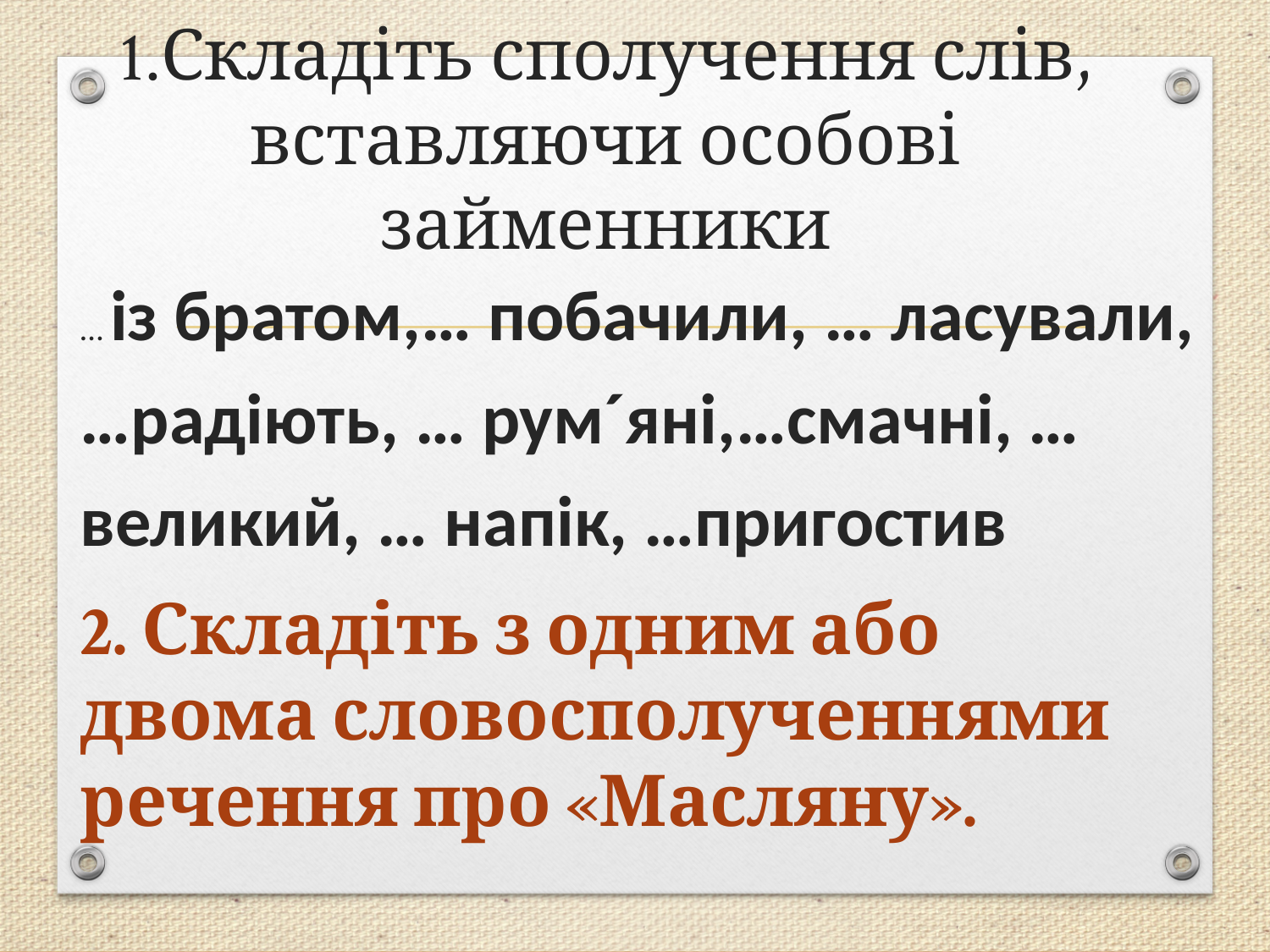

# 1.Складіть сполучення слів, вставляючи особові займенники
… із братом,… побачили, … ласували, …радіють, … рум´яні,…смачні, … великий, … напік, …пригостив
2. Складіть з одним або  двома словосполученнями речення про «Масляну».